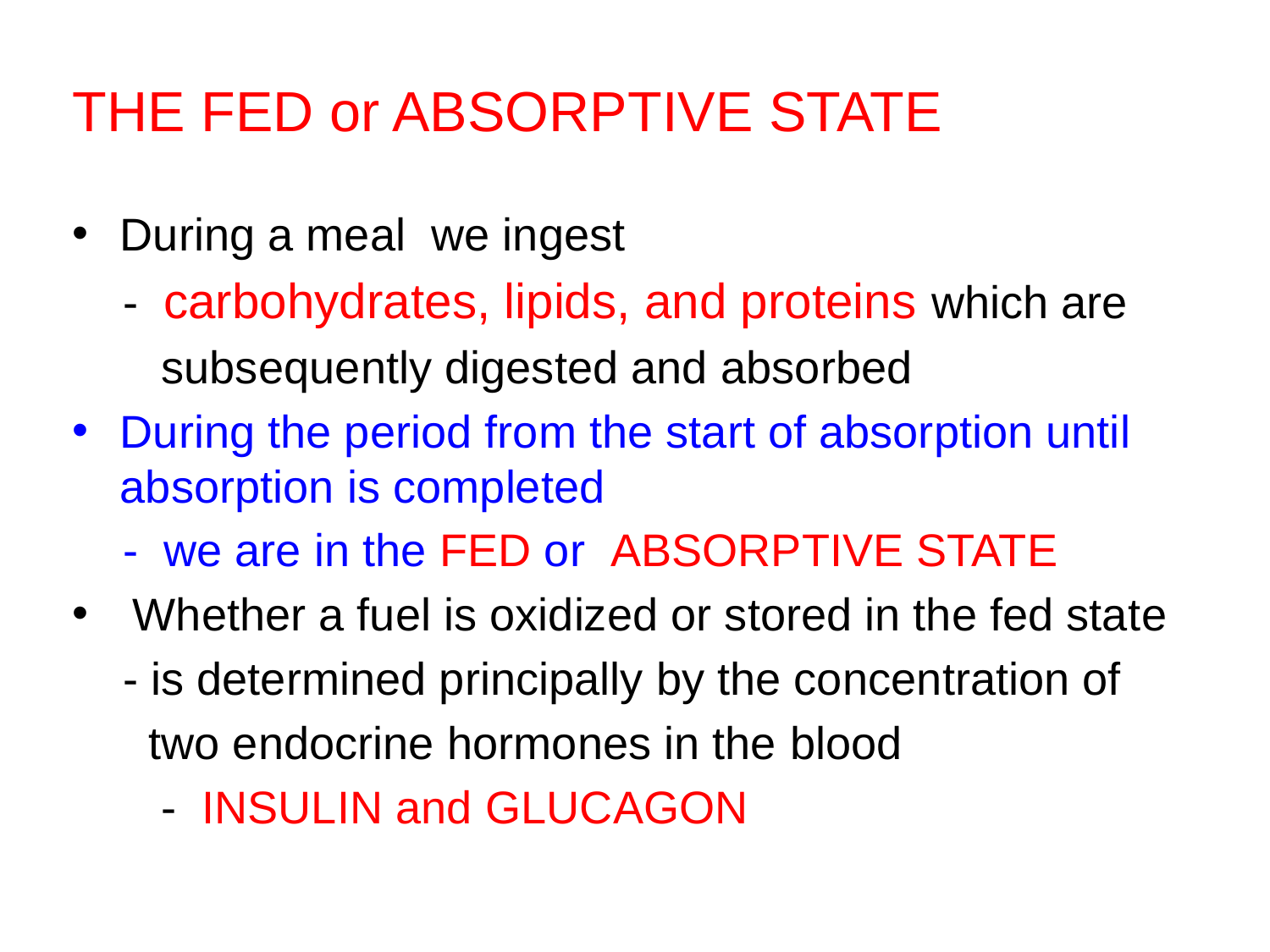

# THE FED or ABSORPTIVE STATE
During a meal  we ingest
    -  carbohydrates, lipids, and proteins which are
       subsequently digested and absorbed
During the period from the start of absorption until absorption is completed
    -  we are in the FED or  ABSORPTIVE STATE
 Whether a fuel is oxidized or stored in the fed state
    - is determined principally by the concentration of
      two endocrine hormones in the blood
       -  INSULIN and GLUCAGON